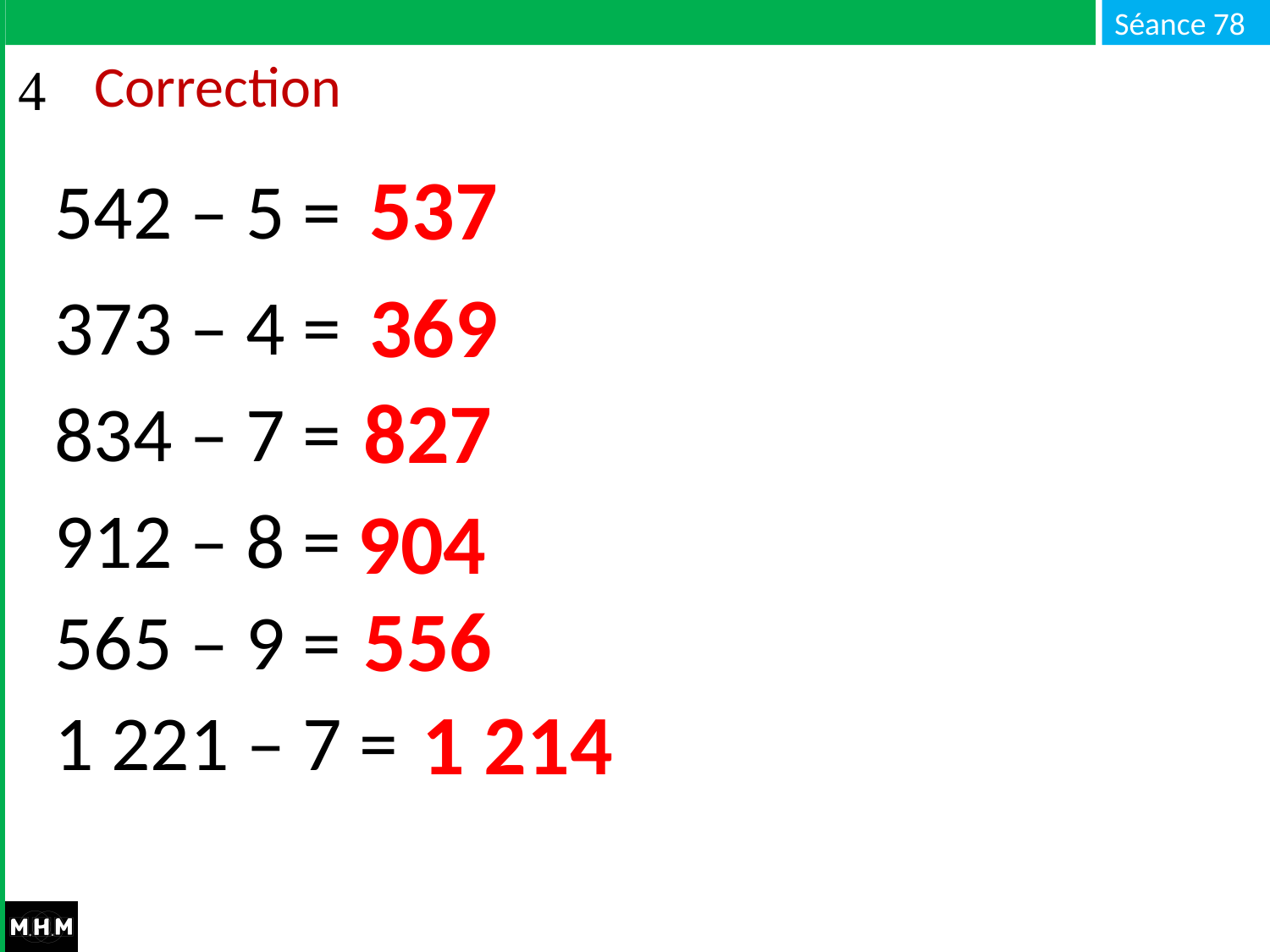

# Correction
537
542 – 5 = …
369
373 – 4 = …
827
834 – 7 = …
904
912 – 8 = …
556
565 – 9 = …
1 214
1 221 – 7 = …